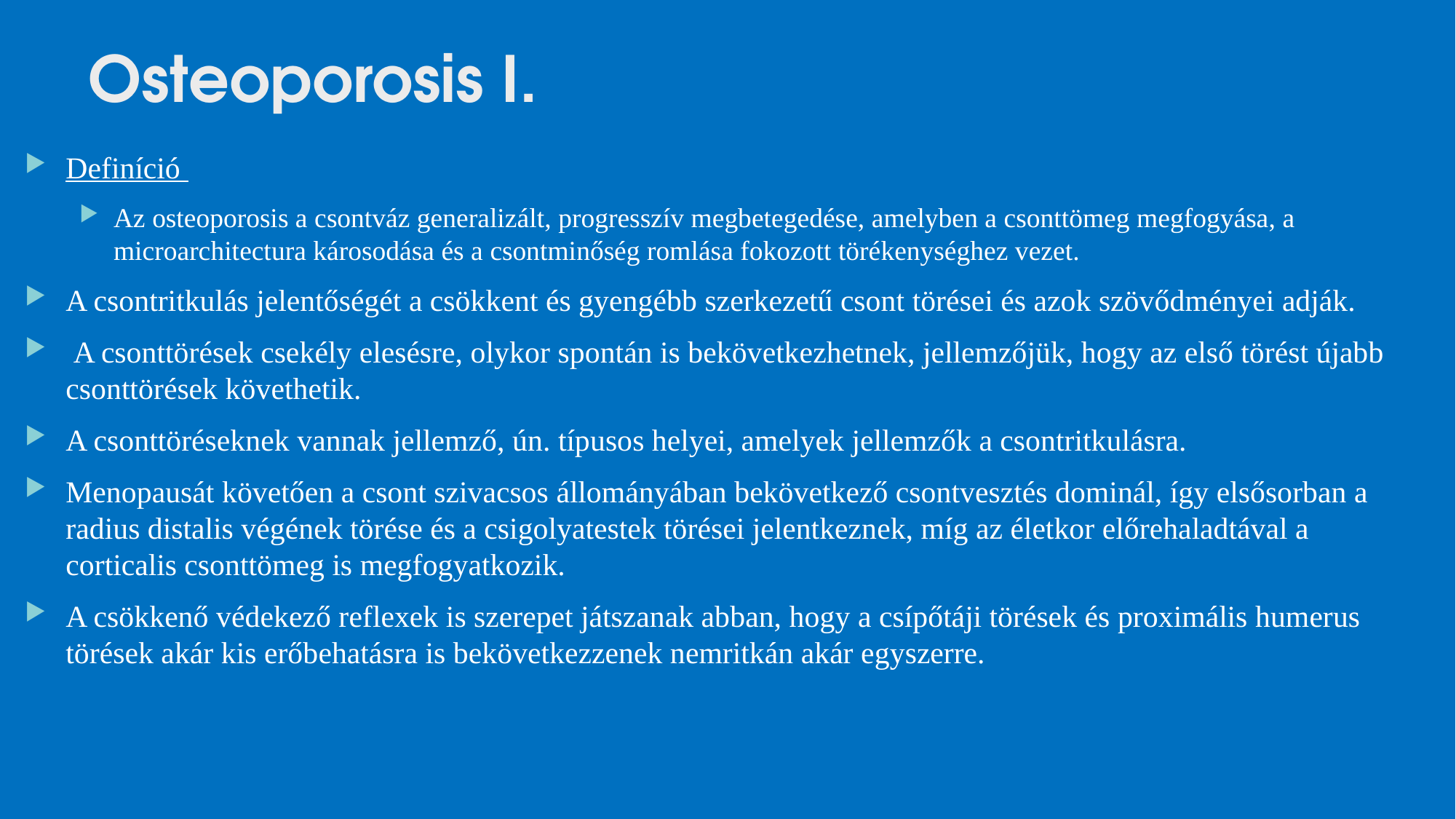

# Osteoporosis I.
5
Definíció
Az osteoporosis a csontváz generalizált, progresszív megbetegedése, amelyben a csonttömeg megfogyása, a microarchitectura károsodása és a csontminőség romlása fokozott törékenységhez vezet.
A csontritkulás jelentőségét a csökkent és gyengébb szerkezetű csont törései és azok szövődményei adják.
 A csonttörések csekély elesésre, olykor spontán is bekövetkezhetnek, jellemzőjük, hogy az első törést újabb csonttörések követhetik.
A csonttöréseknek vannak jellemző, ún. típusos helyei, amelyek jellemzők a csontritkulásra.
Menopausát követően a csont szivacsos állományában bekövetkező csontvesztés dominál, így elsősorban a radius distalis végének törése és a csigolyatestek törései jelentkeznek, míg az életkor előrehaladtával a corticalis csonttömeg is megfogyatkozik.
A csökkenő védekező reflexek is szerepet játszanak abban, hogy a csípőtáji törések és proximális humerus törések akár kis erőbehatásra is bekövetkezzenek nemritkán akár egyszerre.